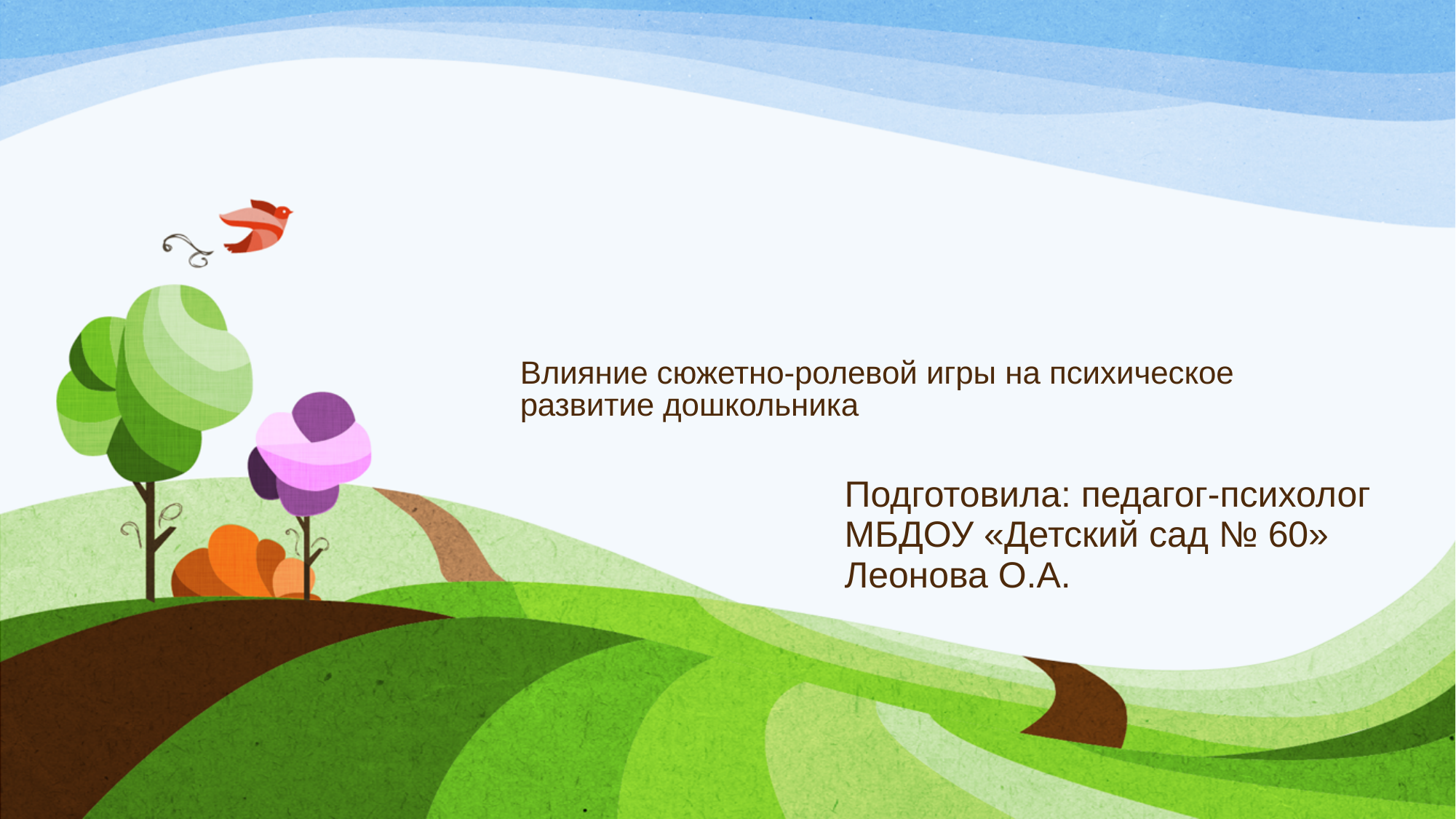

# Влияние сюжетно-ролевой игры на психическое развитие дошкольника
Подготовила: педагог-психолог МБДОУ «Детский сад № 60» Леонова О.А.